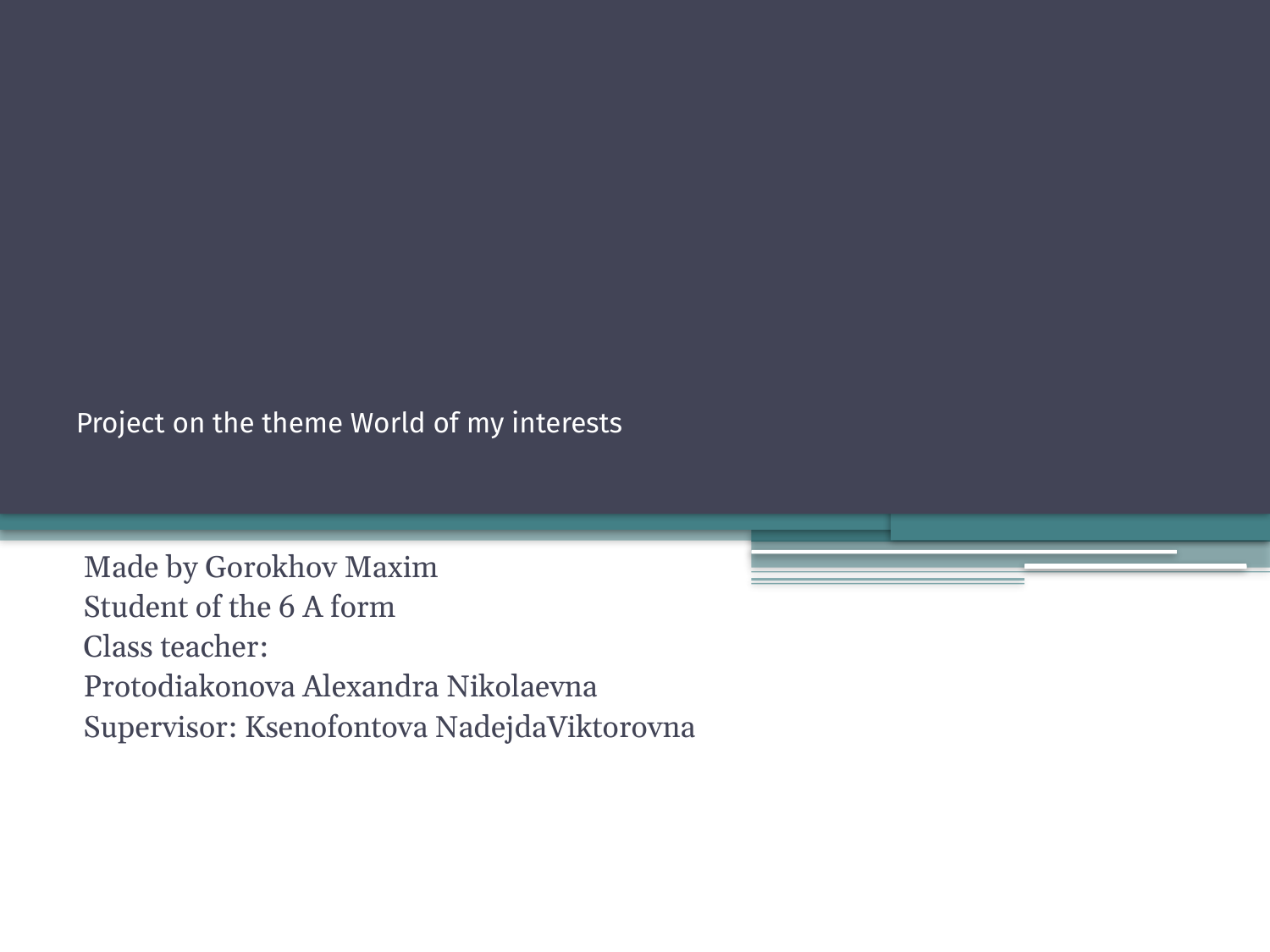

# Project on the theme World of my interests
Made by Gorokhov Maxim
Student of the 6 A form
Class teacher:
Protodiakonova Alexandra Nikolaevna
Supervisor: Ksenofontova NadejdaViktorovna